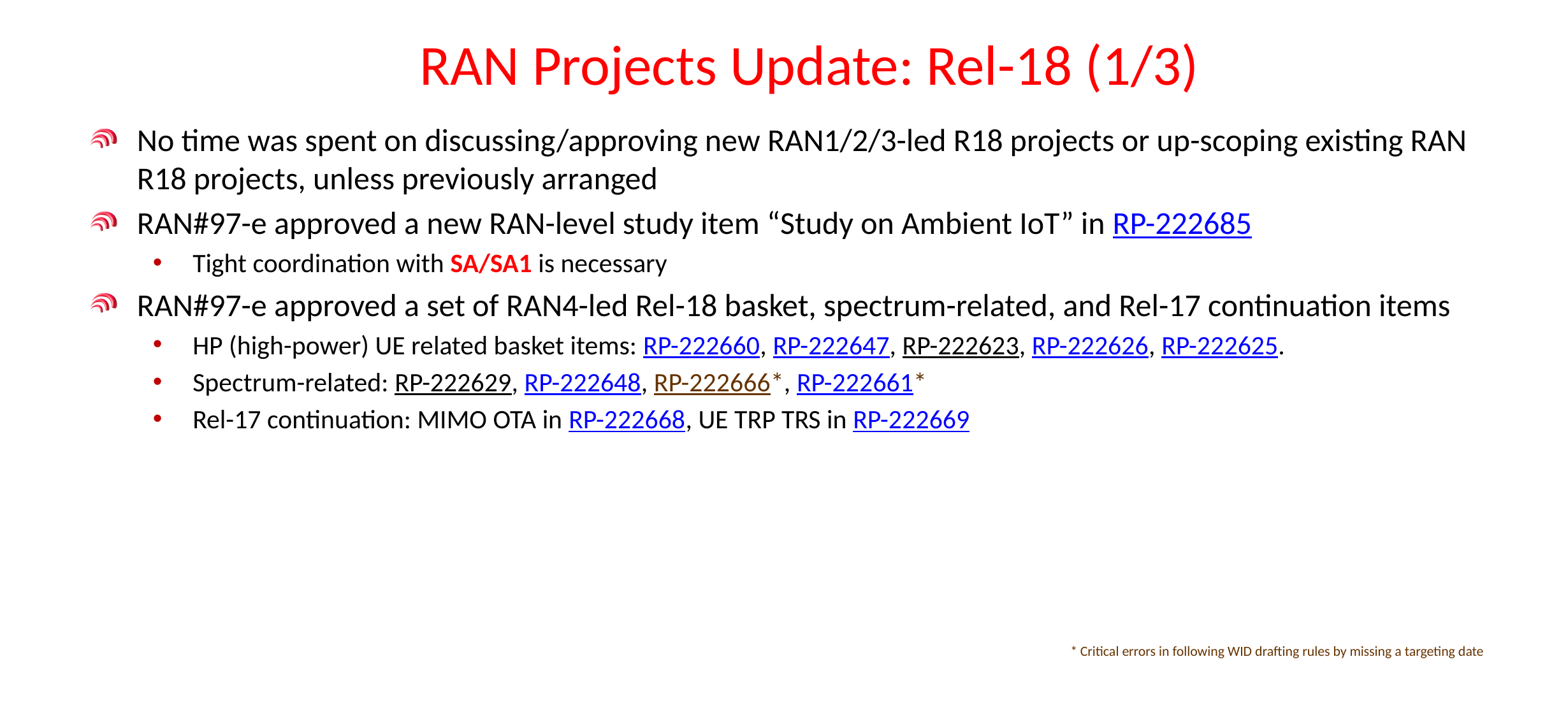

# RAN Projects Update: Rel-18 (1/3)
No time was spent on discussing/approving new RAN1/2/3-led R18 projects or up-scoping existing RAN R18 projects, unless previously arranged
RAN#97-e approved a new RAN-level study item “Study on Ambient IoT” in RP-222685
Tight coordination with SA/SA1 is necessary
RAN#97-e approved a set of RAN4-led Rel-18 basket, spectrum-related, and Rel-17 continuation items
HP (high-power) UE related basket items: RP-222660, RP-222647, RP-222623, RP-222626, RP-222625.
Spectrum-related: RP-222629, RP-222648, RP-222666*, RP-222661*
Rel-17 continuation: MIMO OTA in RP-222668, UE TRP TRS in RP-222669

* Critical errors in following WID drafting rules by missing a targeting date